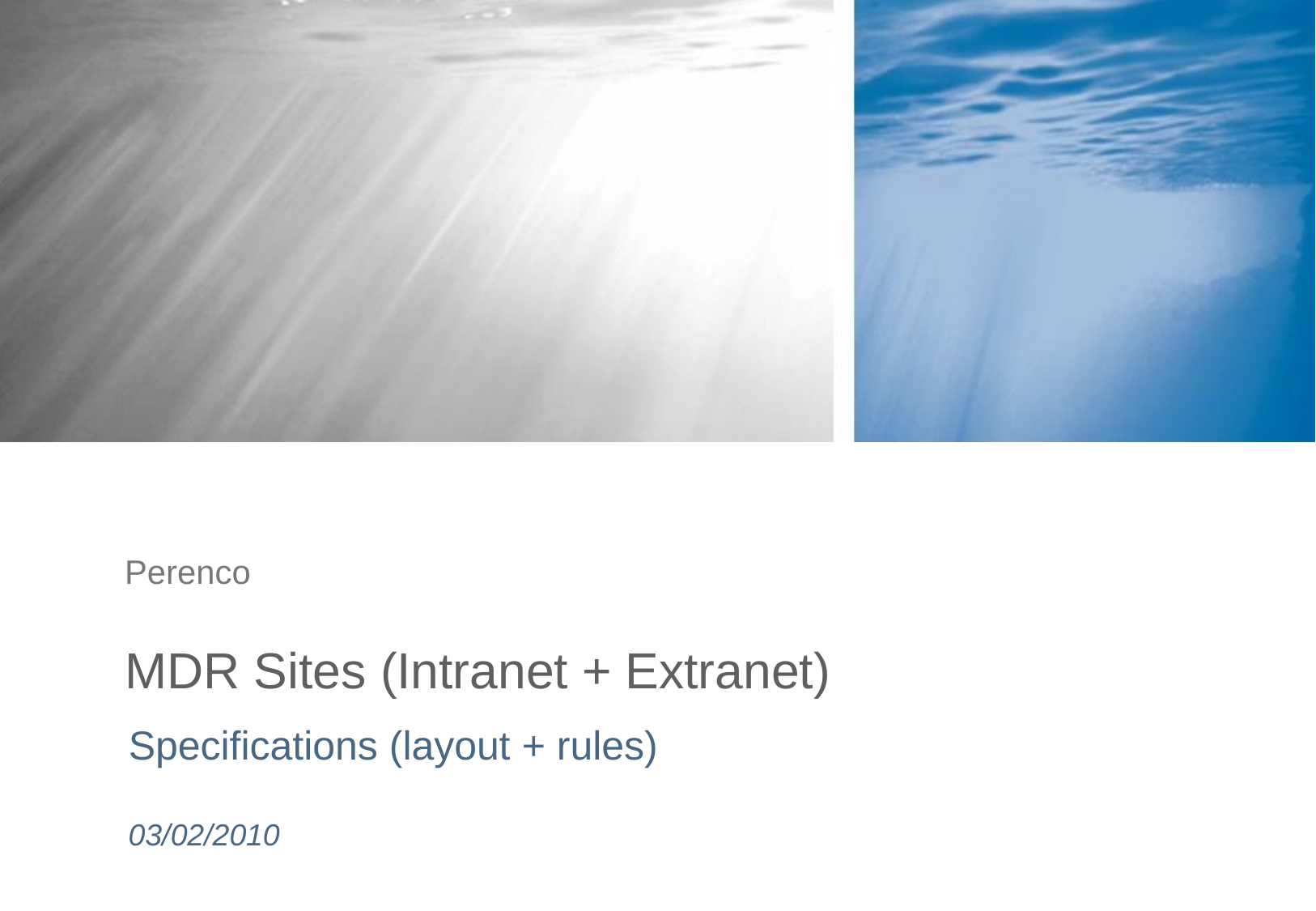

Perenco

# MDR Sites (Intranet + Extranet)
Specifications (layout + rules)
03/02/2010